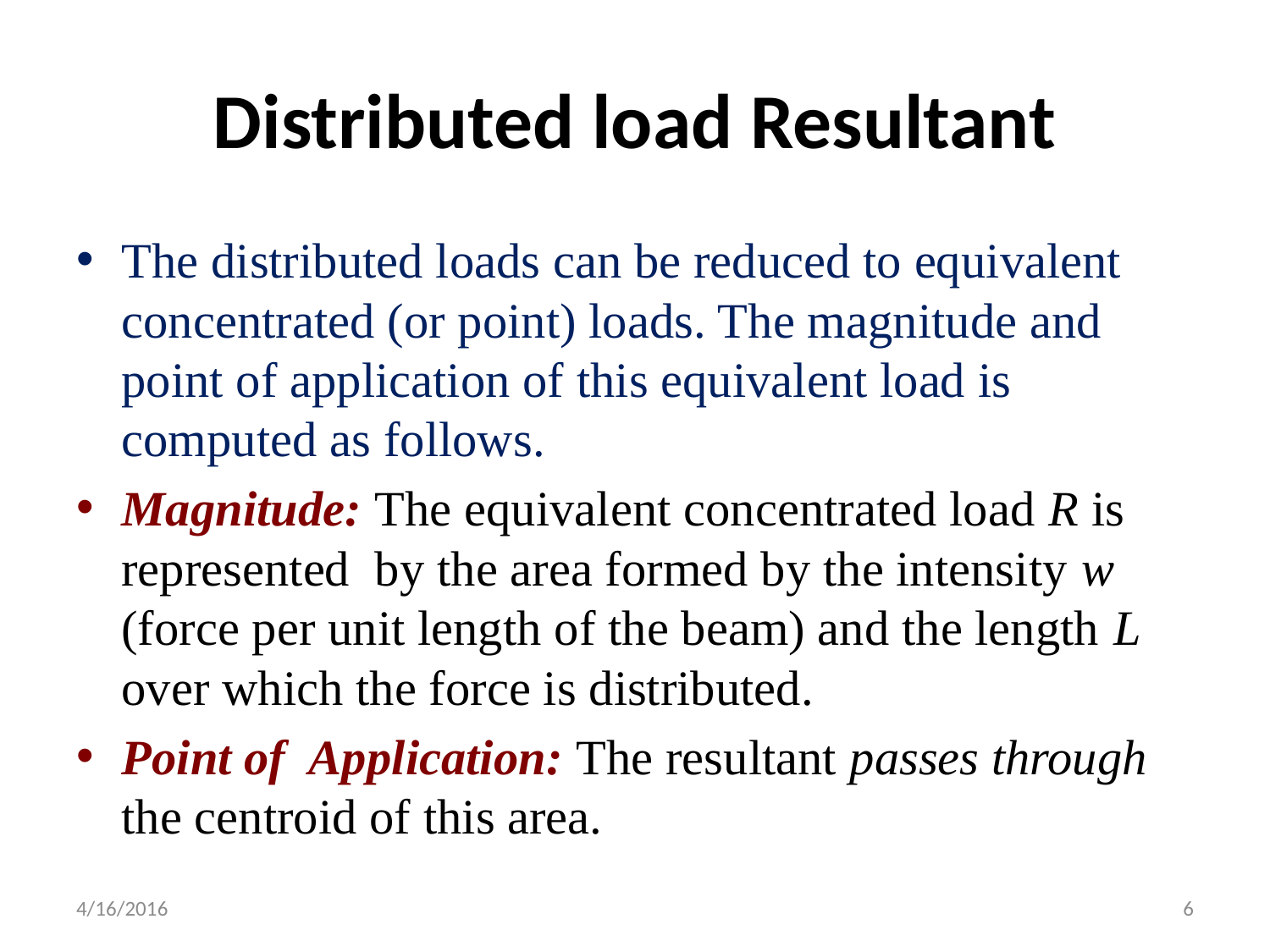

# Distributed load Resultant
The distributed loads can be reduced to equivalent concentrated (or point) loads. The magnitude and point of application of this equivalent load is computed as follows.
Magnitude: The equivalent concentrated load R is represented  by the area formed by the intensity w (force per unit length of the beam) and the length L over which the force is distributed.
Point of  Application: The resultant passes through the centroid of this area.
4/16/2016
6